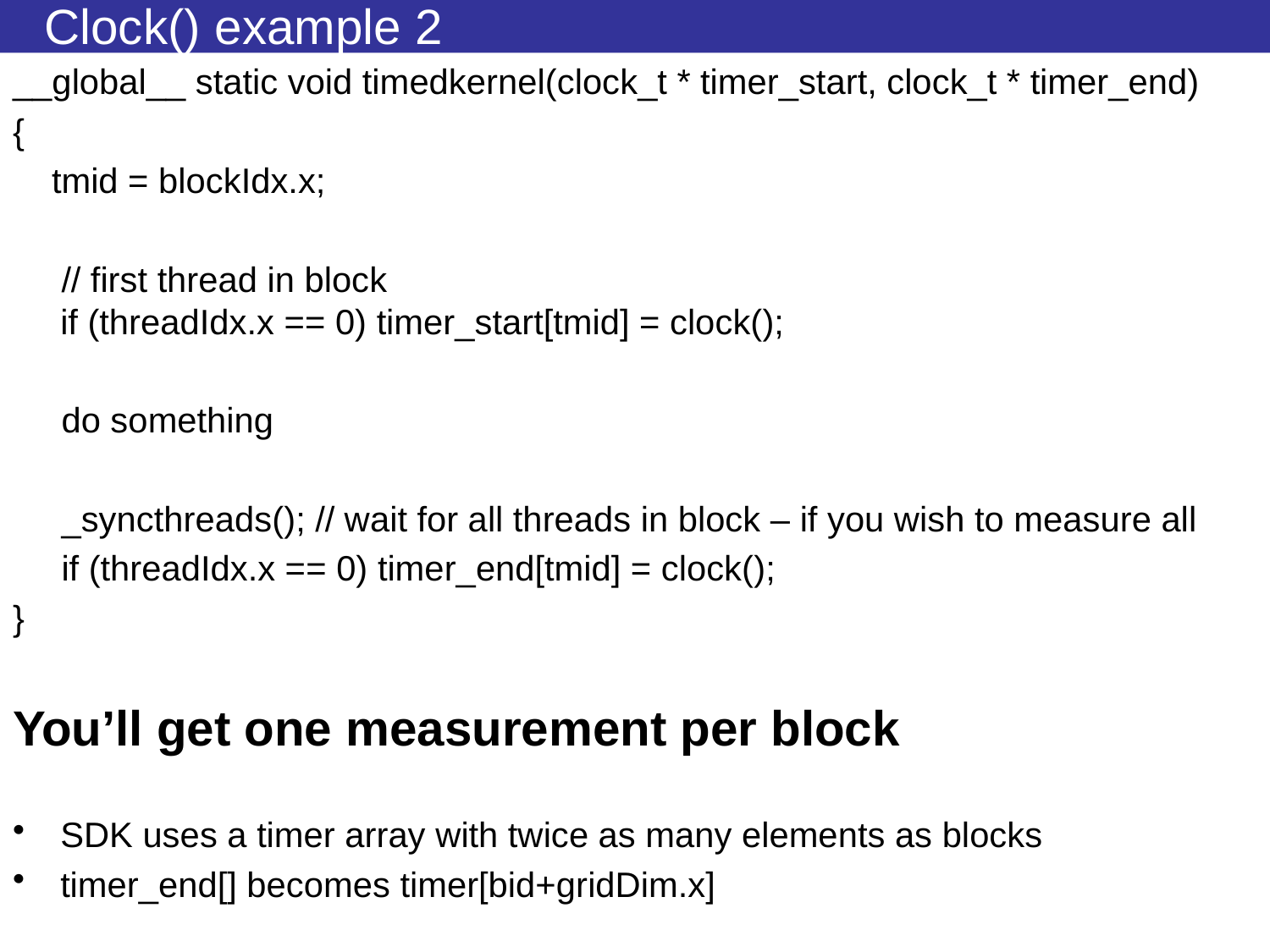

# Clock() example 2
__global__ static void timedkernel(clock_t * timer_start, clock_t * timer_end)
{
    tmid = blockIdx.x;

     // first thread in block
if (threadIdx.x == 0) timer_start[tmid] = clock();

     do something

     _syncthreads(); // wait for all threads in block – if you wish to measure all
     if (threadIdx.x == 0) timer_end[tmid] = clock();
}

You’ll get one measurement per block

SDK uses a timer array with twice as many elements as blocks
timer_end[] becomes timer[bid+gridDim.x]